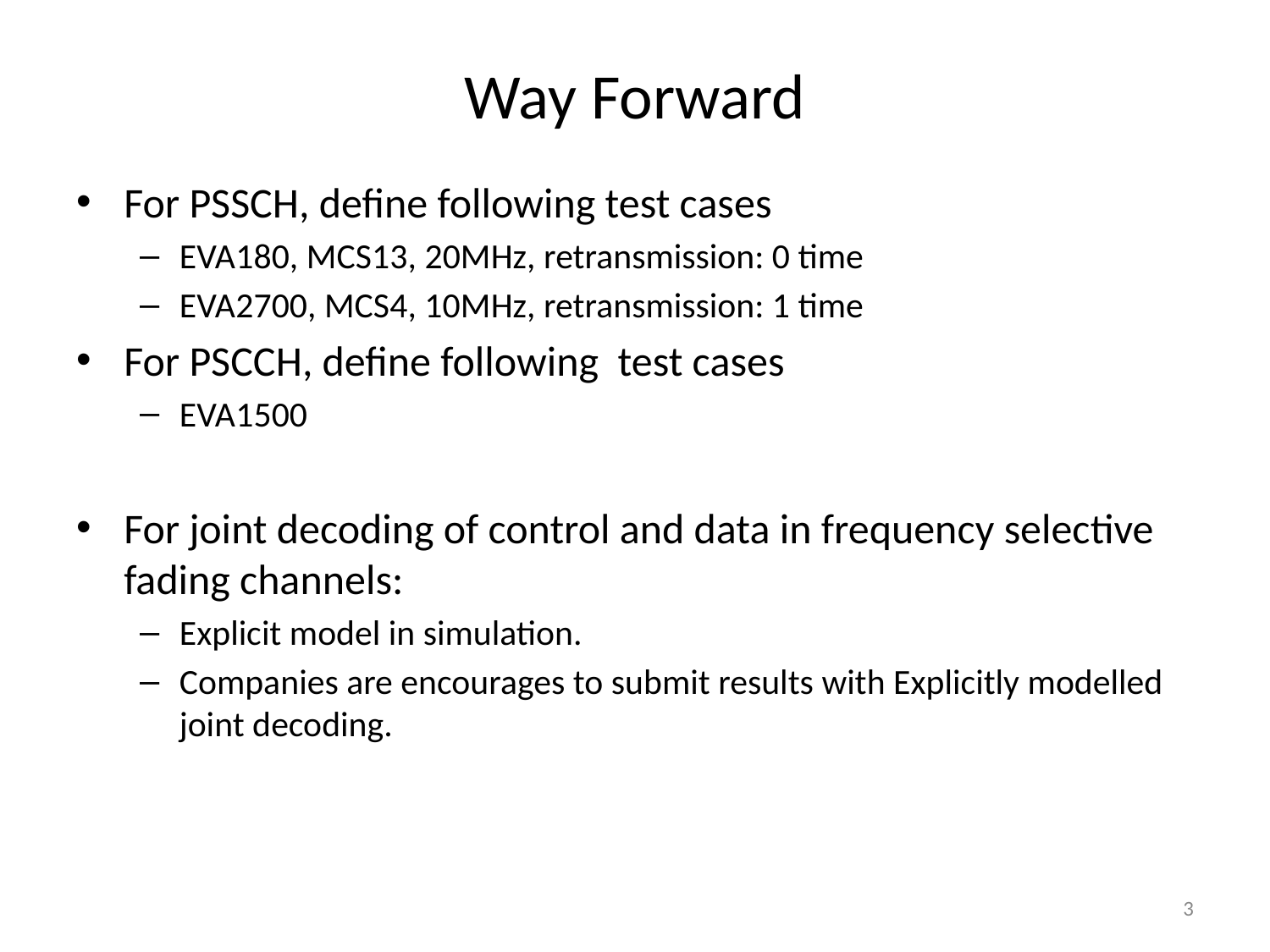

# Way Forward
For PSSCH, define following test cases
EVA180, MCS13, 20MHz, retransmission: 0 time
EVA2700, MCS4, 10MHz, retransmission: 1 time
For PSCCH, define following  test cases
EVA1500

For joint decoding of control and data in frequency selective fading channels:
Explicit model in simulation.
Companies are encourages to submit results with Explicitly modelled joint decoding.
3